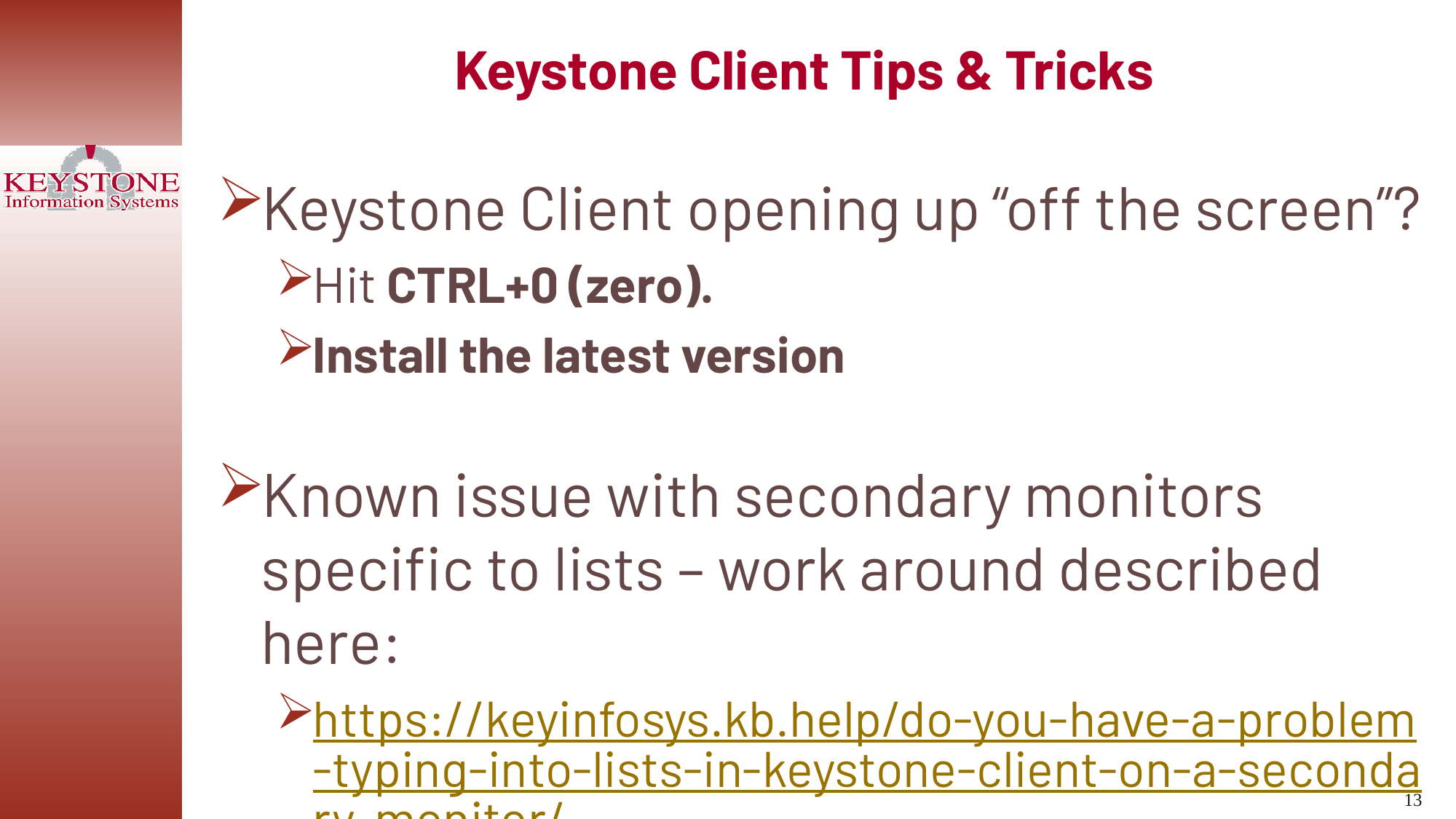

Keystone Client Tips & Tricks
Keystone Client opening up “off the screen”?
Hit CTRL+0 (zero).
Install the latest version
Known issue with secondary monitors specific to lists – work around described here:
https://keyinfosys.kb.help/do-you-have-a-problem-typing-into-lists-in-keystone-client-on-a-secondary-monitor/

13